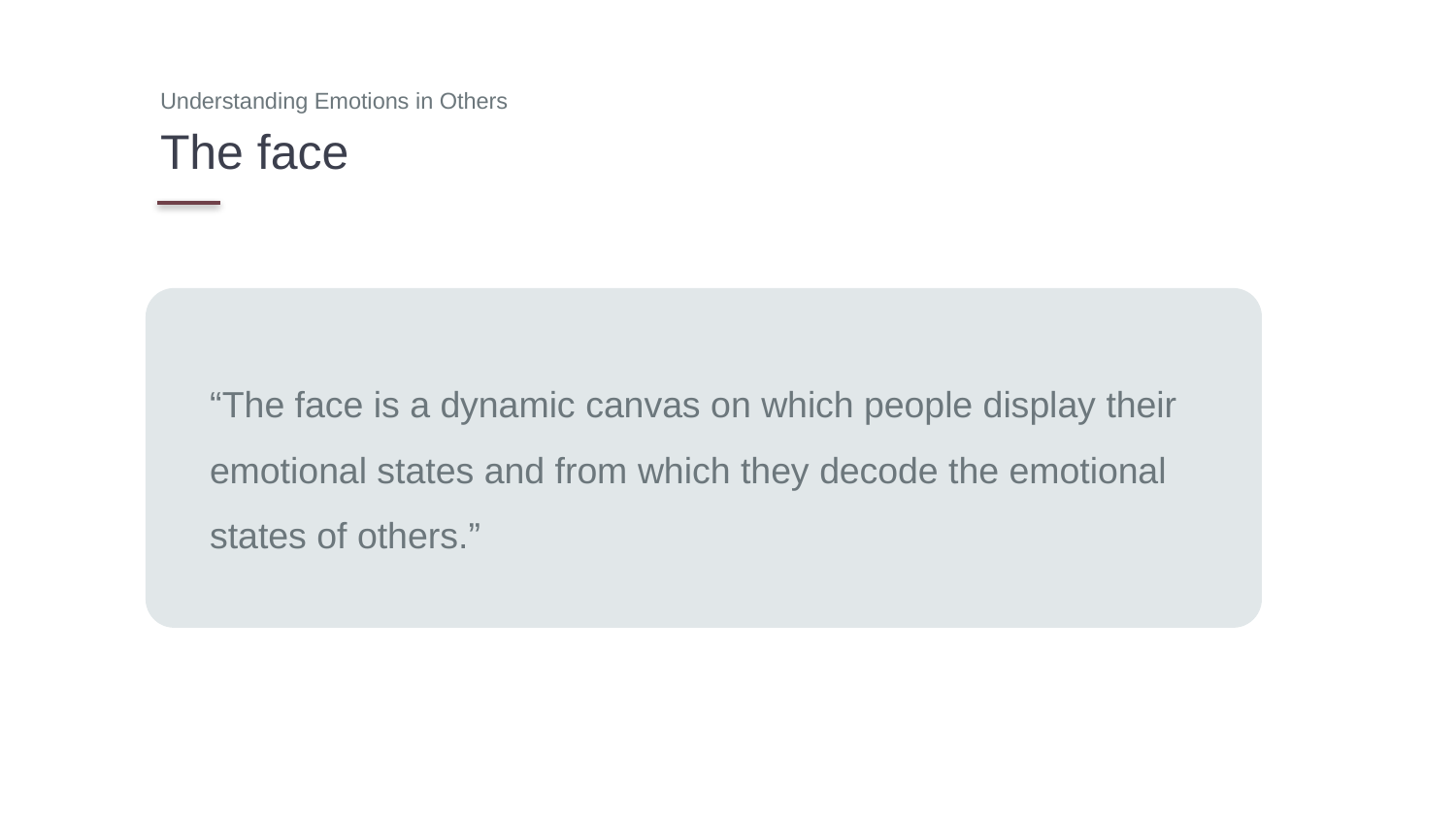

Understanding Emotions in Others
# The face
“The face is a dynamic canvas on which people display their emotional states and from which they decode the emotional states of others.”